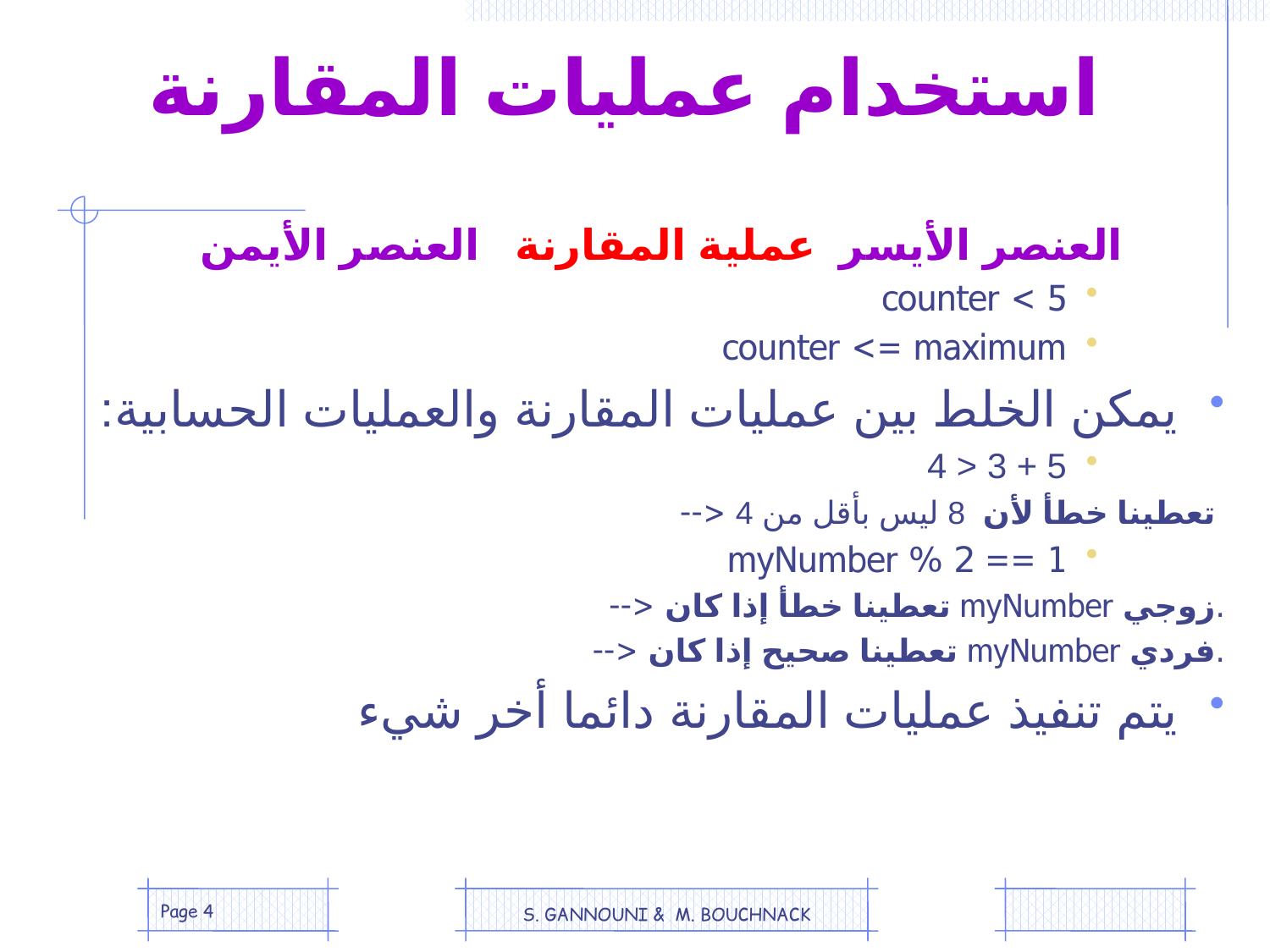

# استخدام عمليات المقارنة
العنصر الأيسر  عملية المقارنة   العنصر الأيمن
counter < 5
counter <= maximum
يمكن الخلط بين عمليات المقارنة والعمليات الحسابية:
5 + 3 < 4
--> تعطينا خطأ لأن  8 ليس بأقل من 4
myNumber % 2 == 1
--> تعطينا خطأ إذا كان myNumber زوجي.
--> تعطينا صحيح إذا كان myNumber فردي.
يتم تنفيذ عمليات المقارنة دائما أخر شيء
Page 4
S. GANNOUNI &  M. BOUCHNACK